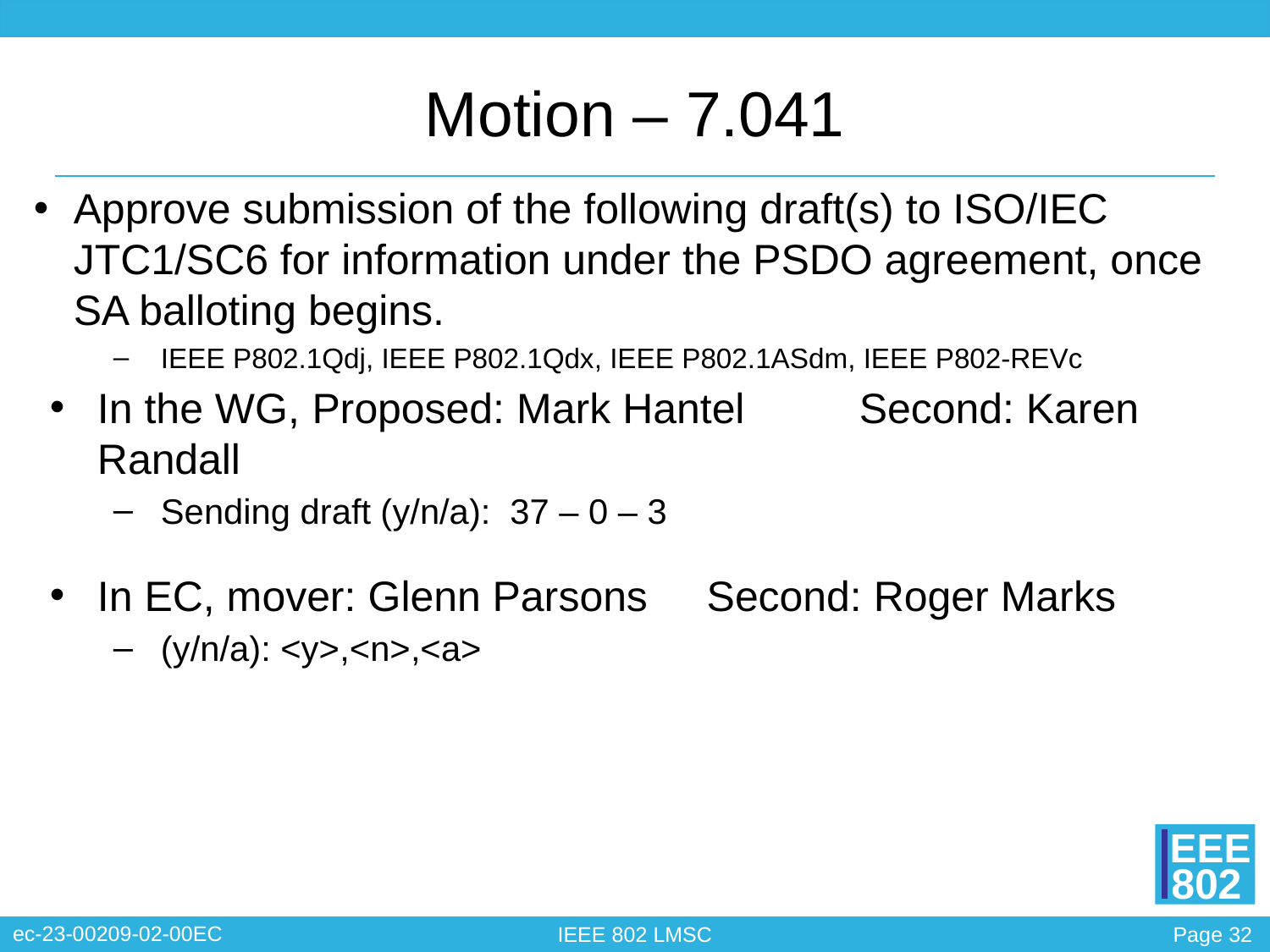

# Motion – 7.041
Approve submission of the following draft(s) to ISO/IEC JTC1/SC6 for information under the PSDO agreement, once SA balloting begins.
IEEE P802.1Qdj, IEEE P802.1Qdx, IEEE P802.1ASdm, IEEE P802-REVc
In the WG, Proposed: Mark Hantel	Second: Karen Randall
Sending draft (y/n/a):  37 – 0 – 3

In EC, mover: Glenn Parsons     Second: Roger Marks
(y/n/a): <y>,<n>,<a>